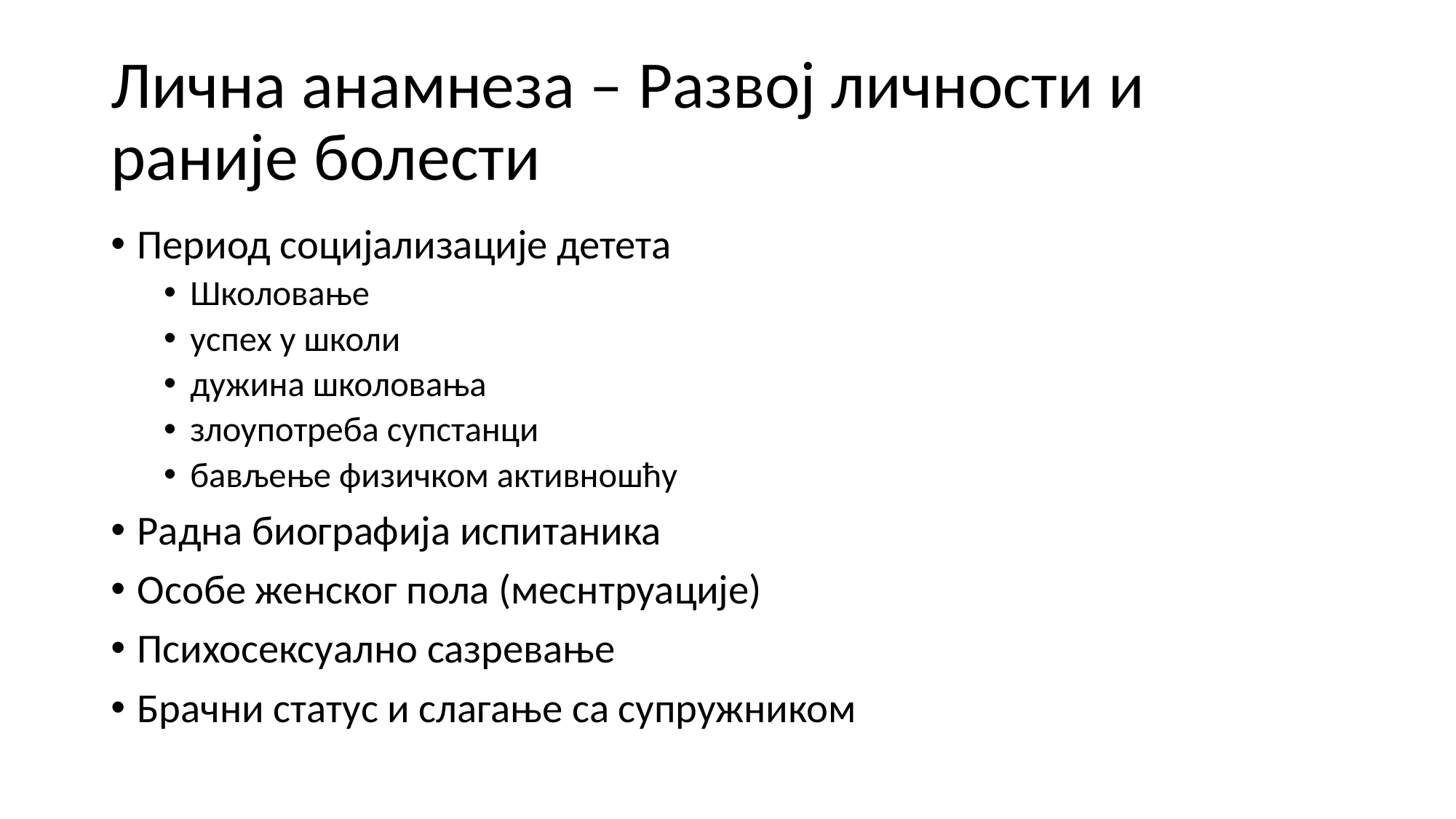

# Лична анамнеза – Развој личности и раније болести
Период социјализације детета
Школовање
успех у школи
дужина школовања
злоупотреба супстанци
бављење физичком активношћу
Радна биографија испитаника
Особе женског пола (меснтруације)
Психосексуално сазревање
Брачни статус и слагање са супружником